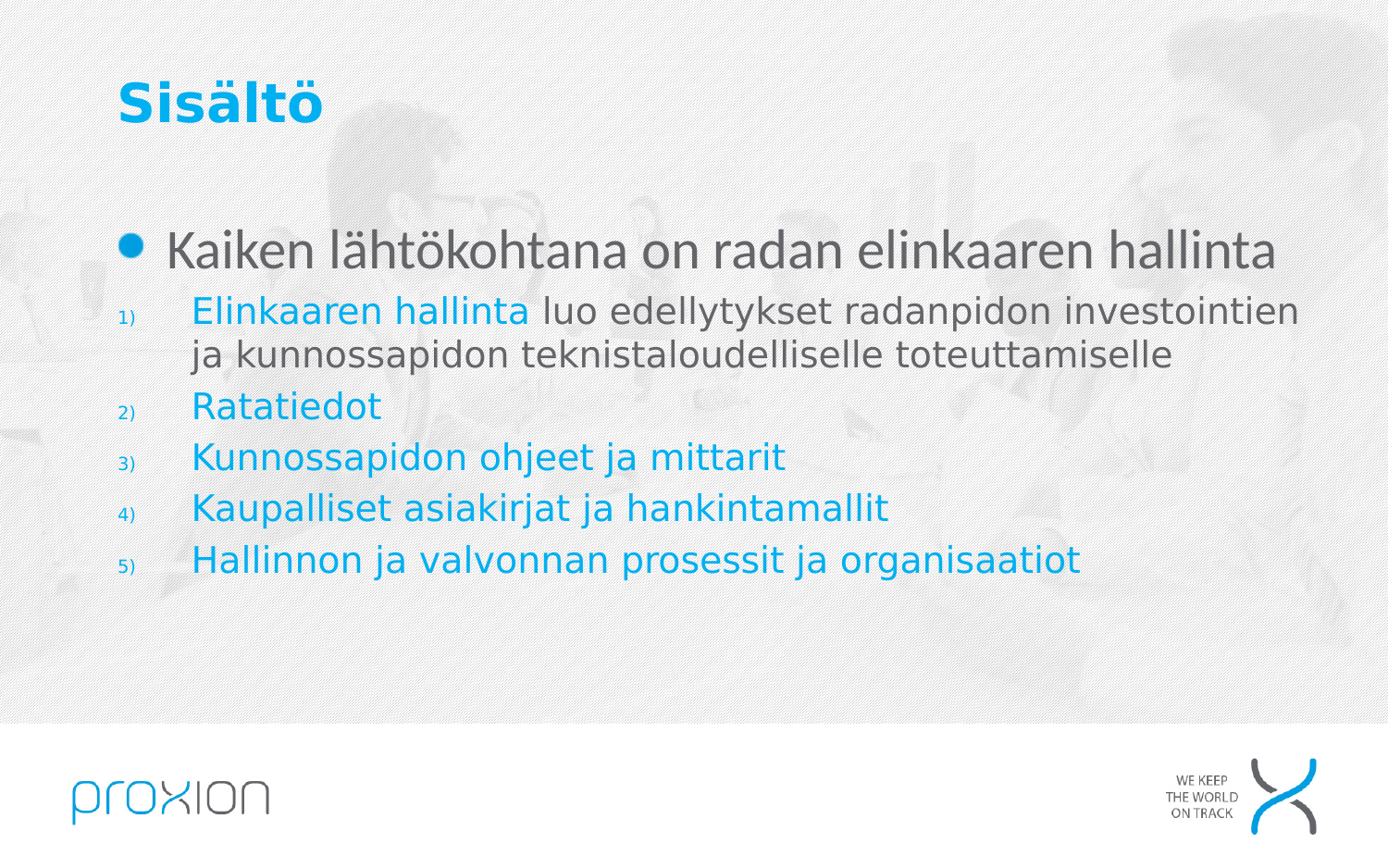

# Sisältö
Kaiken lähtökohtana on radan elinkaaren hallinta
Elinkaaren hallinta luo edellytykset radanpidon investointien ja kunnossapidon teknistaloudelliselle toteuttamiselle
Ratatiedot
Kunnossapidon ohjeet ja mittarit
Kaupalliset asiakirjat ja hankintamallit
Hallinnon ja valvonnan prosessit ja organisaatiot